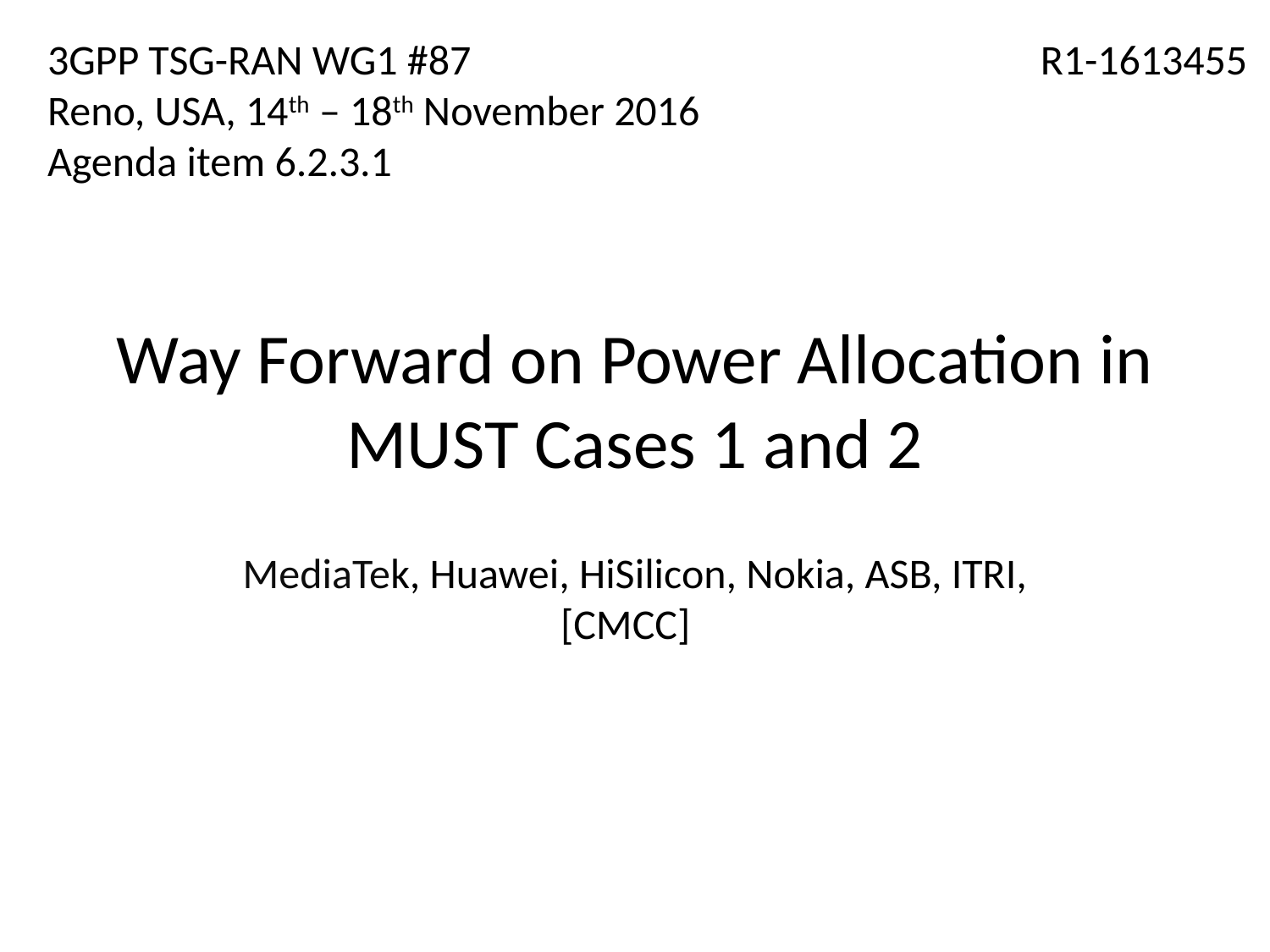

3GPP TSG-RAN WG1 #87
Reno, USA, 14th – 18th November 2016
Agenda item 6.2.3.1
R1-1613455
# Way Forward on Power Allocation in MUST Cases 1 and 2
MediaTek, Huawei, HiSilicon, Nokia, ASB, ITRI, [CMCC]